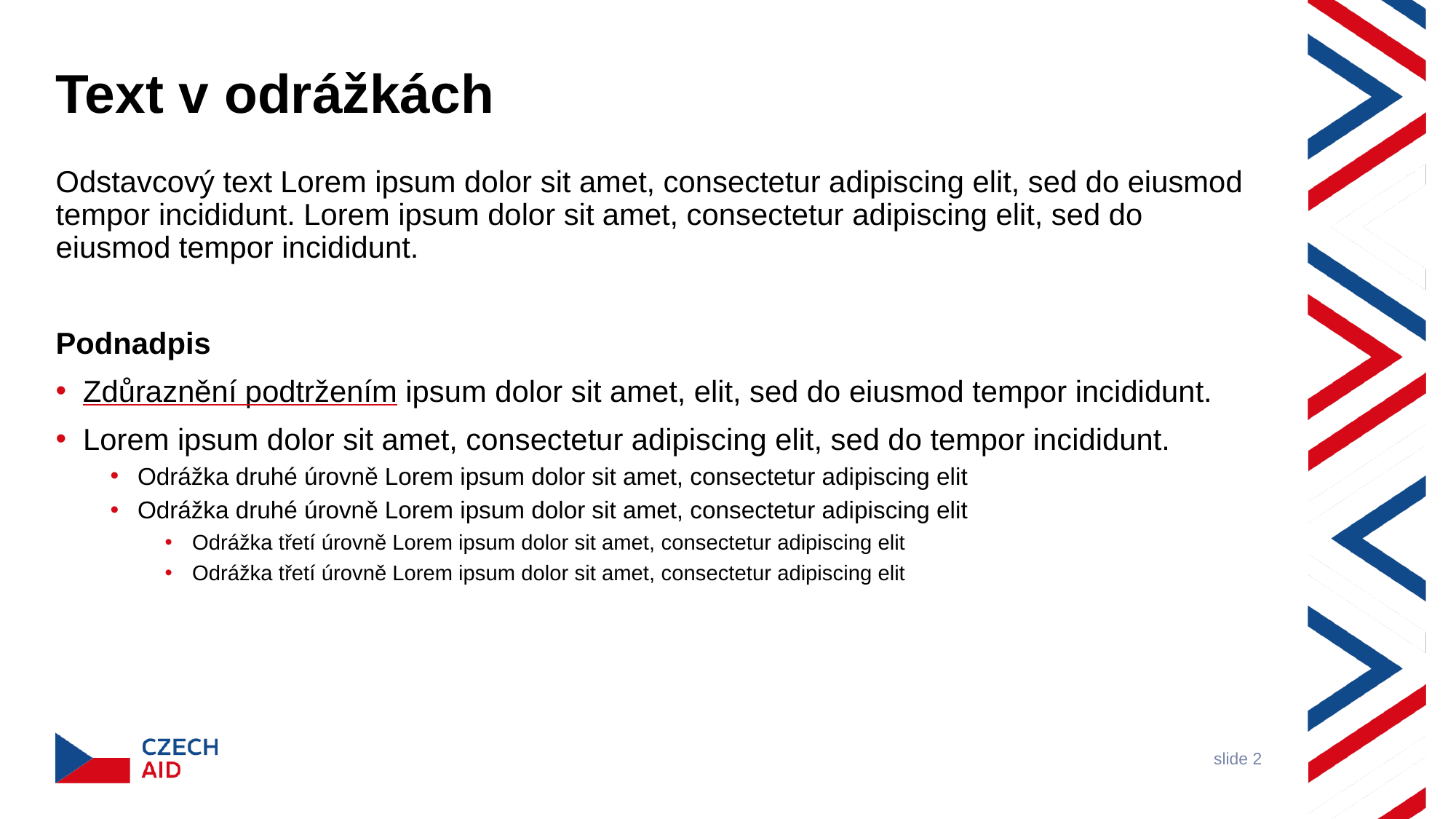

# Text v odrážkách
Odstavcový text Lorem ipsum dolor sit amet, consectetur adipiscing elit, sed do eiusmod tempor incididunt. Lorem ipsum dolor sit amet, consectetur adipiscing elit, sed do eiusmod tempor incididunt.

Podnadpis
Zdůraznění podtržením ipsum dolor sit amet, elit, sed do eiusmod tempor incididunt.
Lorem ipsum dolor sit amet, consectetur adipiscing elit, sed do tempor incididunt.
Odrážka druhé úrovně Lorem ipsum dolor sit amet, consectetur adipiscing elit
Odrážka druhé úrovně Lorem ipsum dolor sit amet, consectetur adipiscing elit
Odrážka třetí úrovně Lorem ipsum dolor sit amet, consectetur adipiscing elit
Odrážka třetí úrovně Lorem ipsum dolor sit amet, consectetur adipiscing elit

slide 2